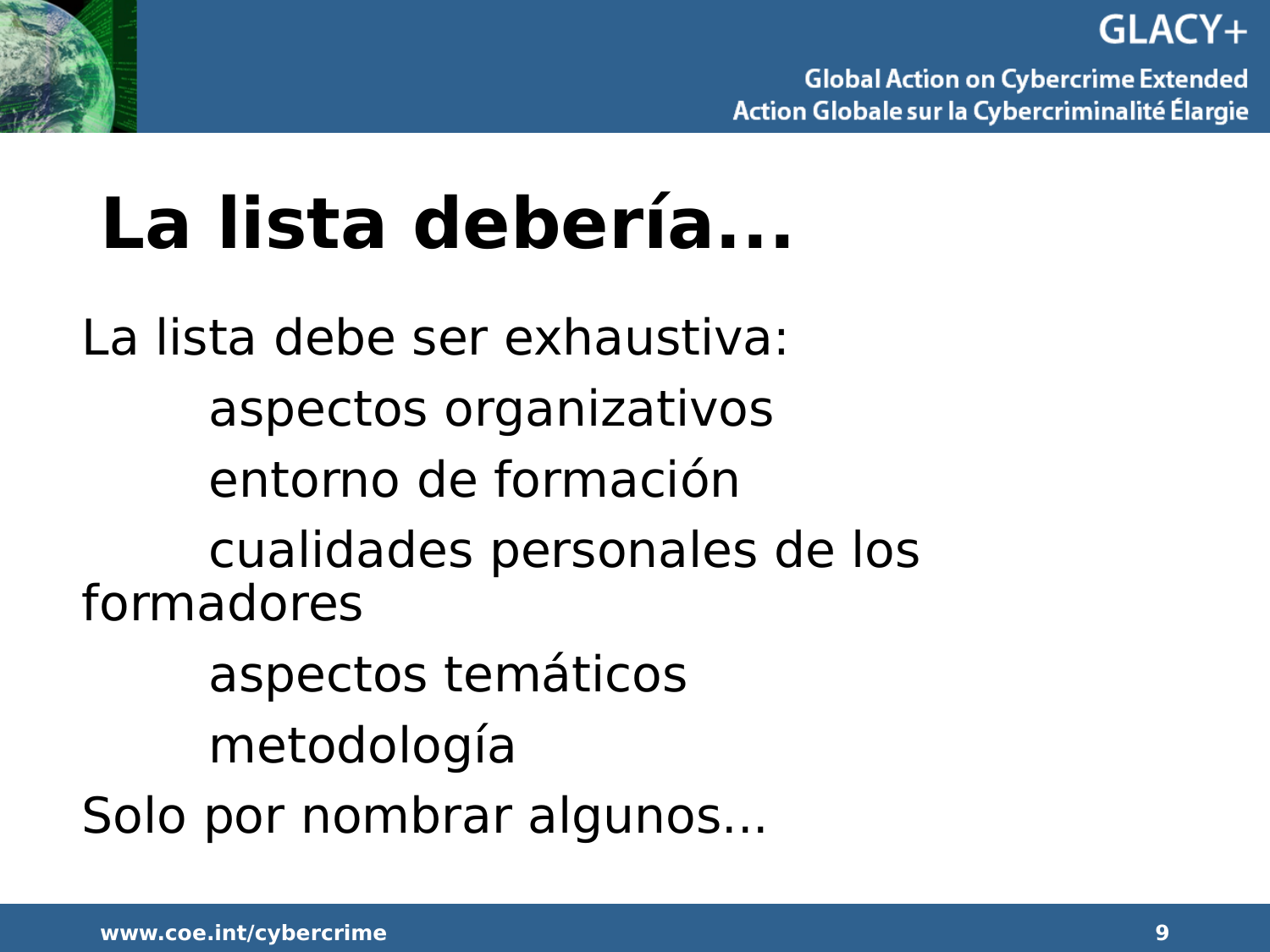

# La lista debería...
La lista debe ser exhaustiva:
	aspectos organizativos
	entorno de formación
	cualidades personales de los formadores
	aspectos temáticos
	metodología
Solo por nombrar algunos...
www.coe.int/cybercrime
9